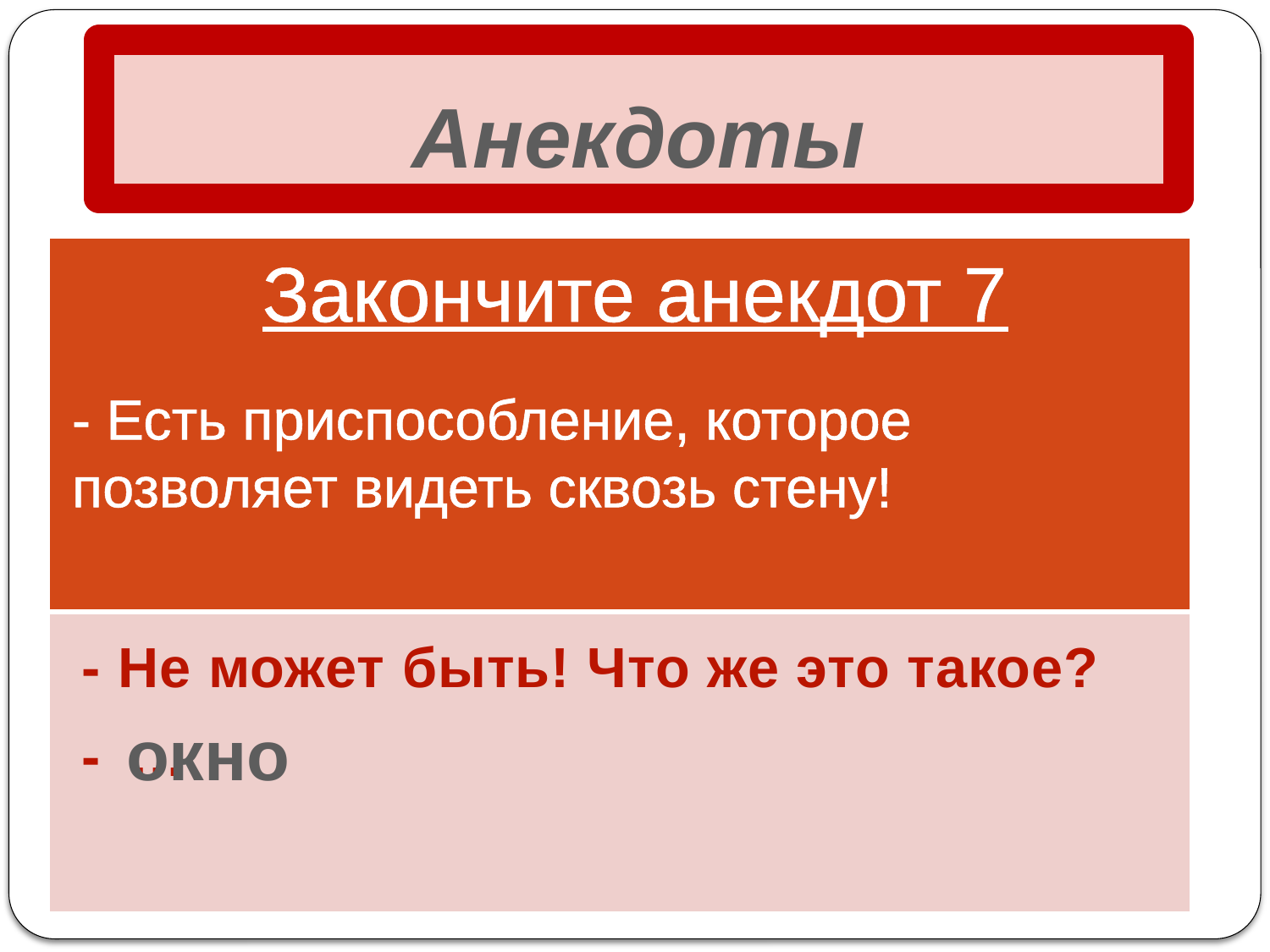

# Анекдоты
Закончите анекдот 7
|  |
| --- |
|  |
- Есть приспособление, которое позволяет видеть сквозь стену!
- Не может быть! Что же это такое?
окно
 …
-